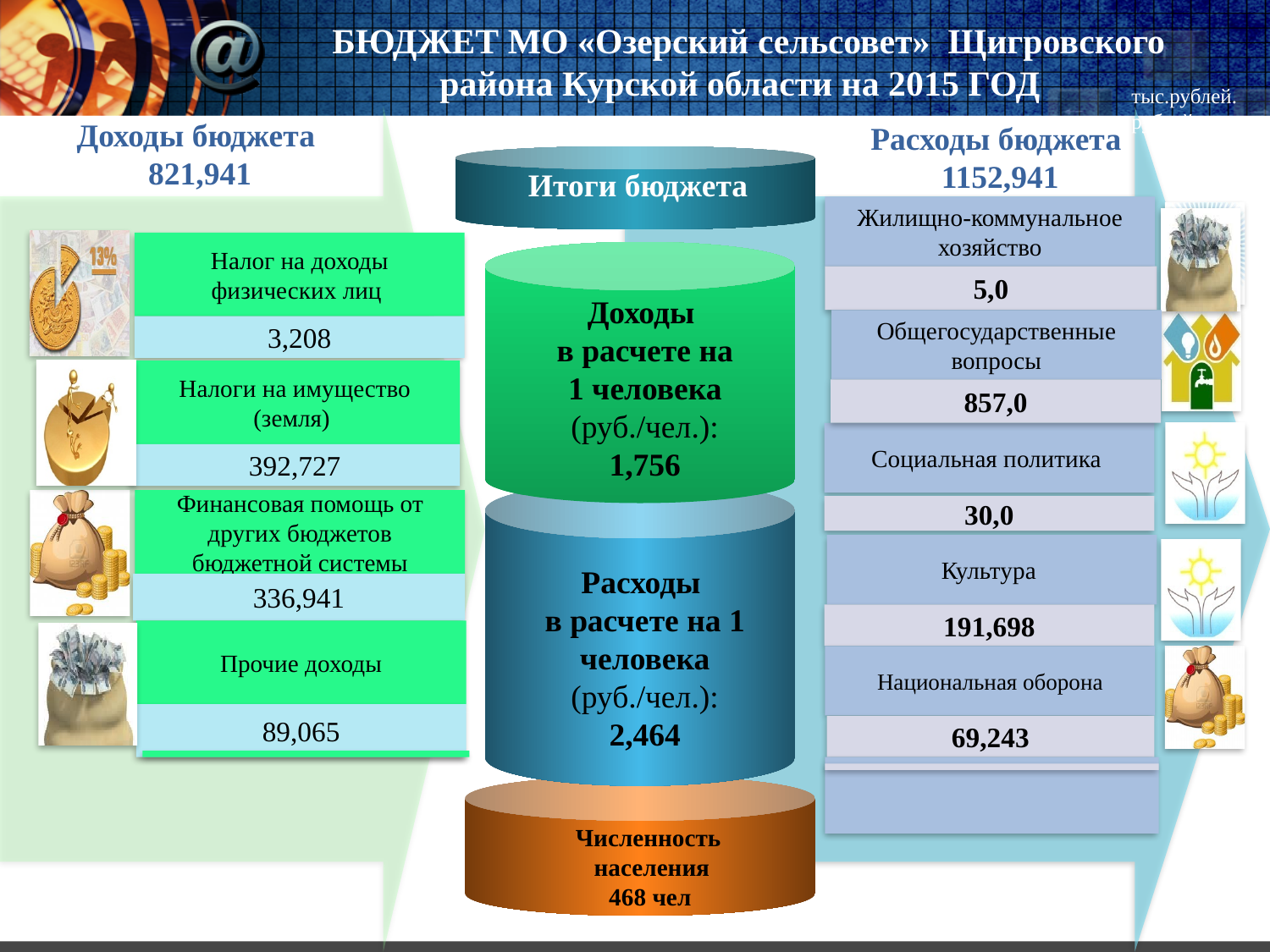

БЮДЖЕТ МО «Озерский сельсовет»  Щигровского района Курской области на 2015 ГОД
тыс.рублей. рублей

Расходы бюджета
1152,941
Доходы бюджета
821,941

Итоги бюджета
Жилищно-коммунальное хозяйство
5,0

Налоги на имущество (земля)

392,727

Налог на доходы физических лиц
3,208

Доходы
в расчете на
1 человека (руб./чел.):
1,756
Социальная политика
30,0

Финансовая помощь от других бюджетов бюджетной системы
336,941
Культура
191,698
Расходы
в расчете на 1 человека
(руб./чел.):
2,464

Прочие доходы
89,065
Национальная оборона
69,243

    Численность
       населения
468 чел

Общегосударственные вопросы

857,0